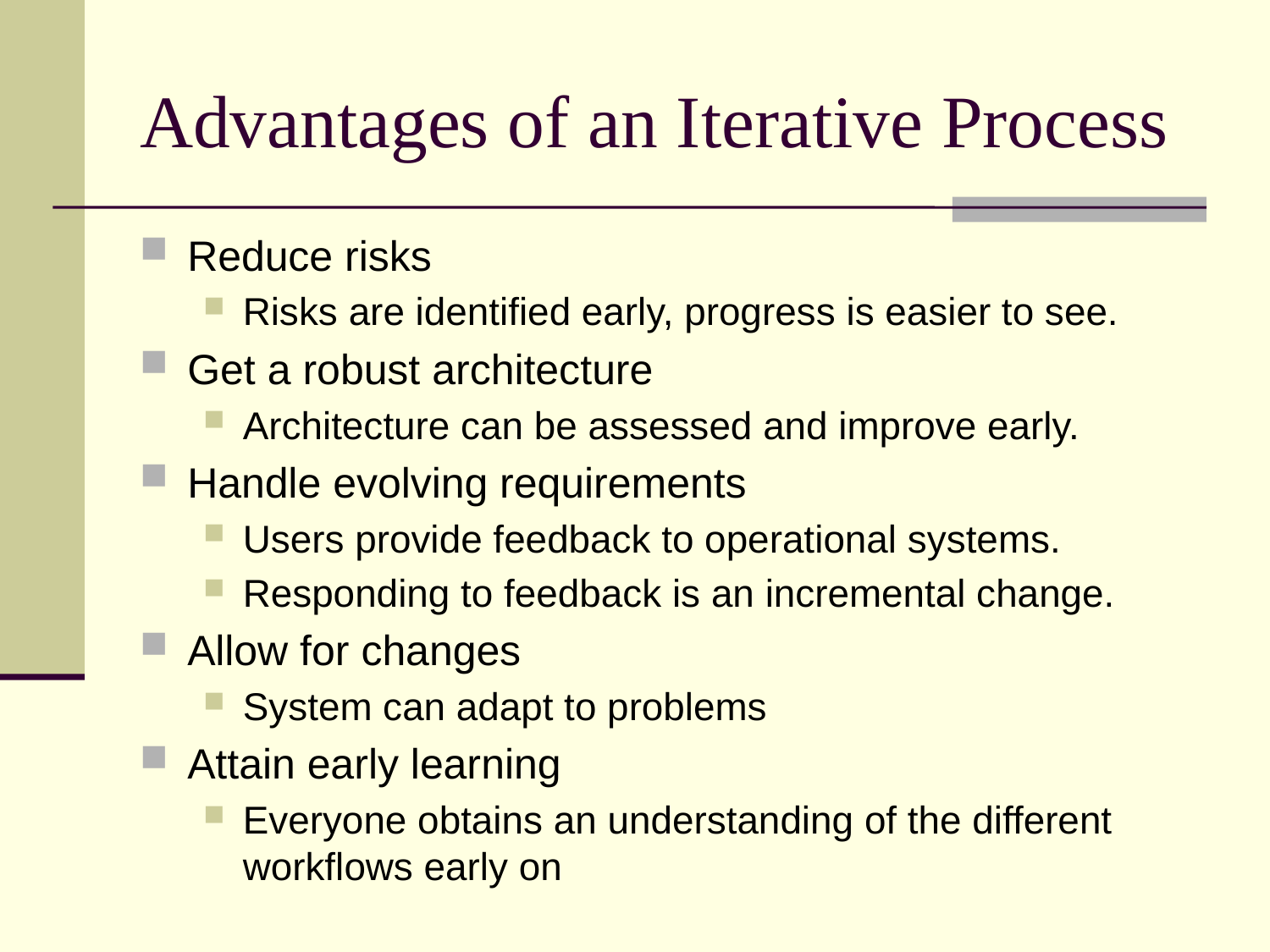

# Advantages of an Iterative Process
Reduce risks
Risks are identified early, progress is easier to see.
Get a robust architecture
Architecture can be assessed and improve early.
Handle evolving requirements
Users provide feedback to operational systems.
Responding to feedback is an incremental change.
Allow for changes
System can adapt to problems
Attain early learning
Everyone obtains an understanding of the different workflows early on